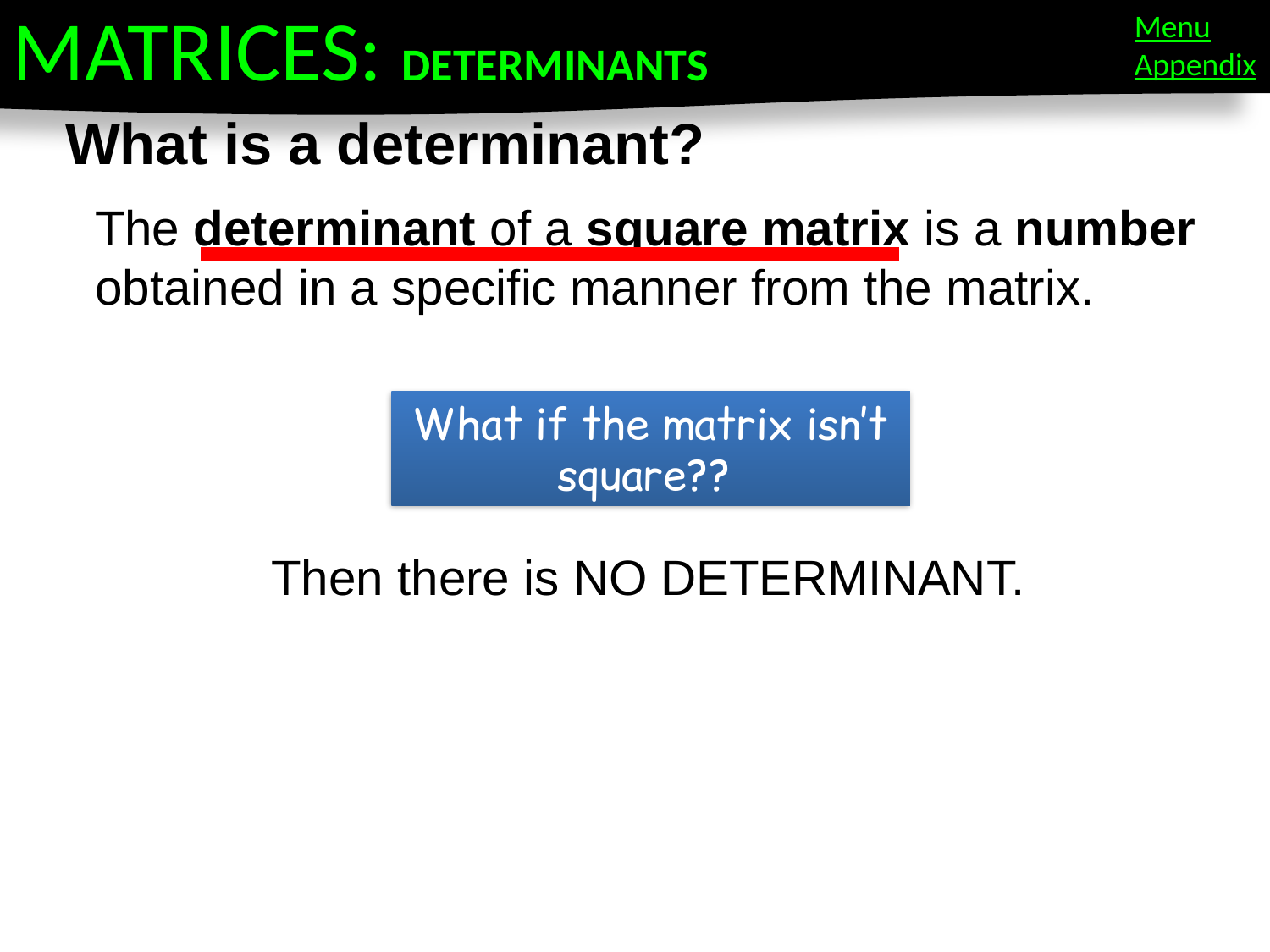

MATRICES: DETERMINANTS
Menu
Appendix
What is a determinant?

The determinant of a square matrix is a number
obtained in a specific manner from the matrix.

What if the matrix isn’t square??
Then there is NO DETERMINANT.